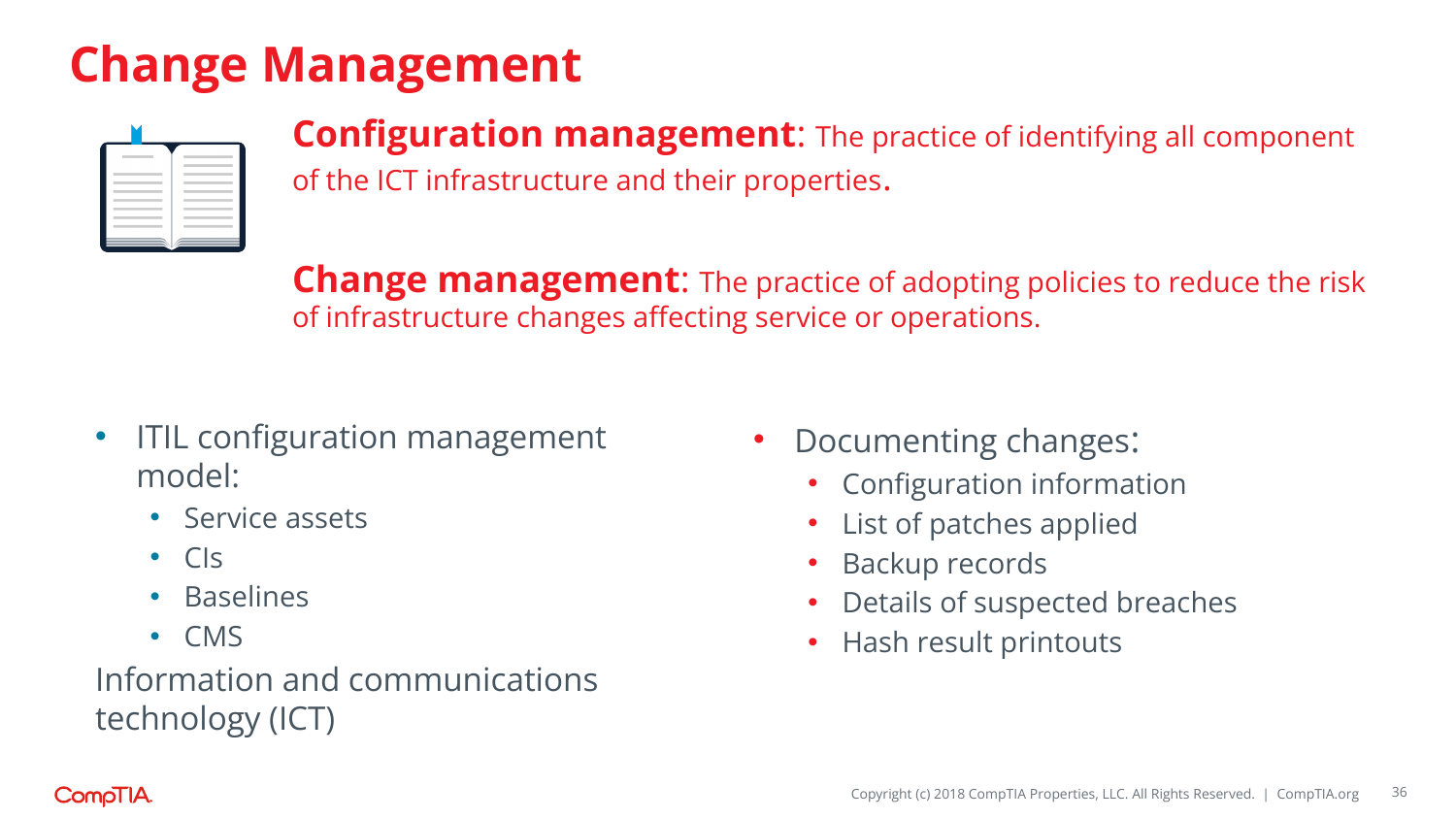

# Change Management
Configuration management: The practice of identifying all component of the ICT infrastructure and their properties.

Change management: The practice of adopting policies to reduce the risk of infrastructure changes affecting service or operations.
ITIL configuration management model:
Service assets
CIs
Baselines
CMS
Information and communications technology (ICT)
Documenting changes:
Configuration information
List of patches applied
Backup records
Details of suspected breaches
Hash result printouts

36